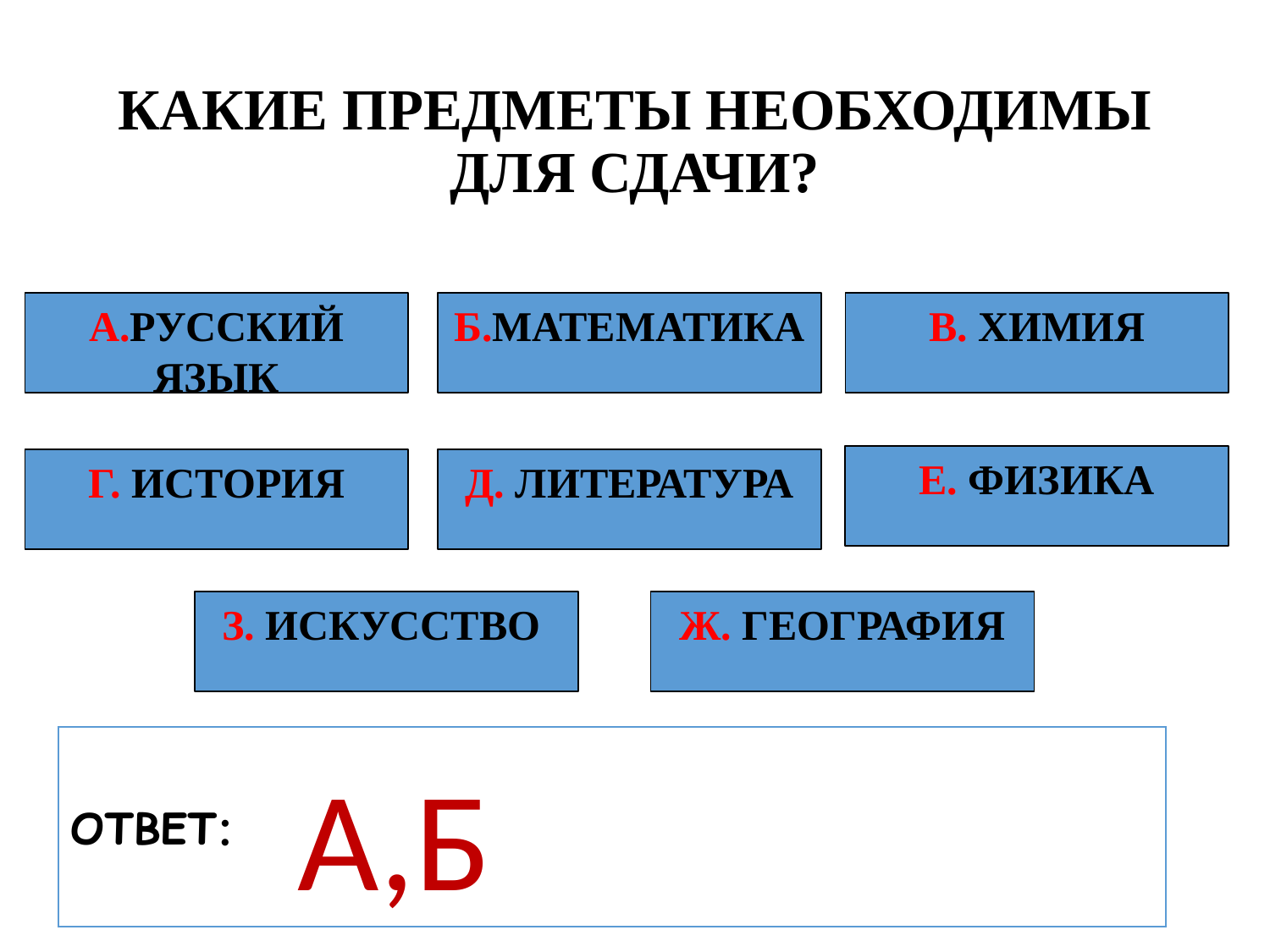

# КАКИЕ ПРЕДМЕТЫ НЕОБХОДИМЫ ДЛЯ СДАЧИ?
А.РУССКИЙ ЯЗЫК
Б.МАТЕМАТИКА
В. ХИМИЯ
Е. ФИЗИКА
Г. ИСТОРИЯ
Д. ЛИТЕРАТУРА
З. ИСКУССТВО
Ж. ГЕОГРАФИЯ
ОТВЕТ:
А,Б